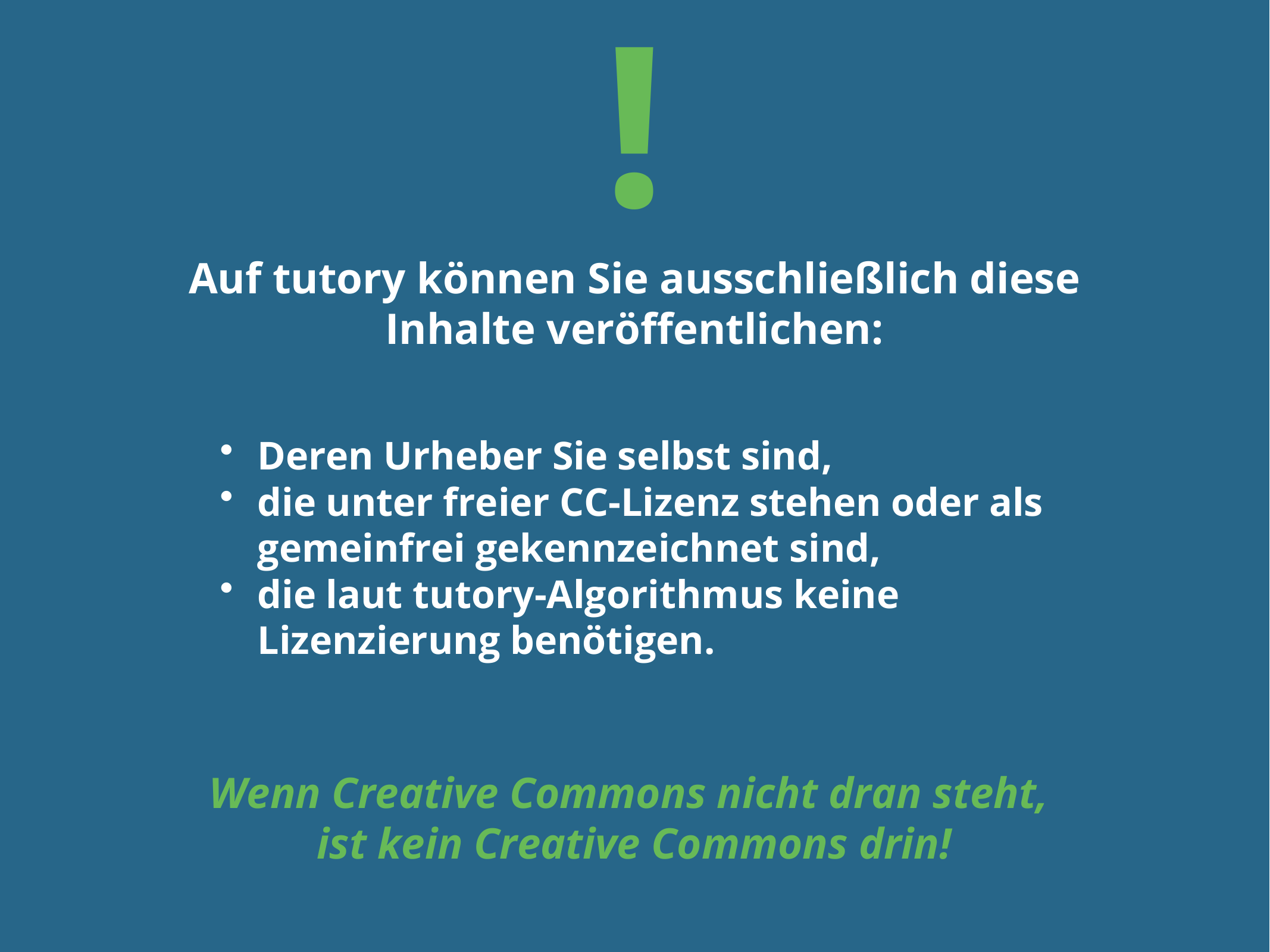

!
Auf tutory können Sie ausschließlich diese Inhalte veröffentlichen:
Deren Urheber Sie selbst sind,
die unter freier CC-Lizenz stehen oder als gemeinfrei gekennzeichnet sind,
die laut tutory-Algorithmus keine Lizenzierung benötigen.
Wenn Creative Commons nicht dran steht,
ist kein Creative Commons drin!